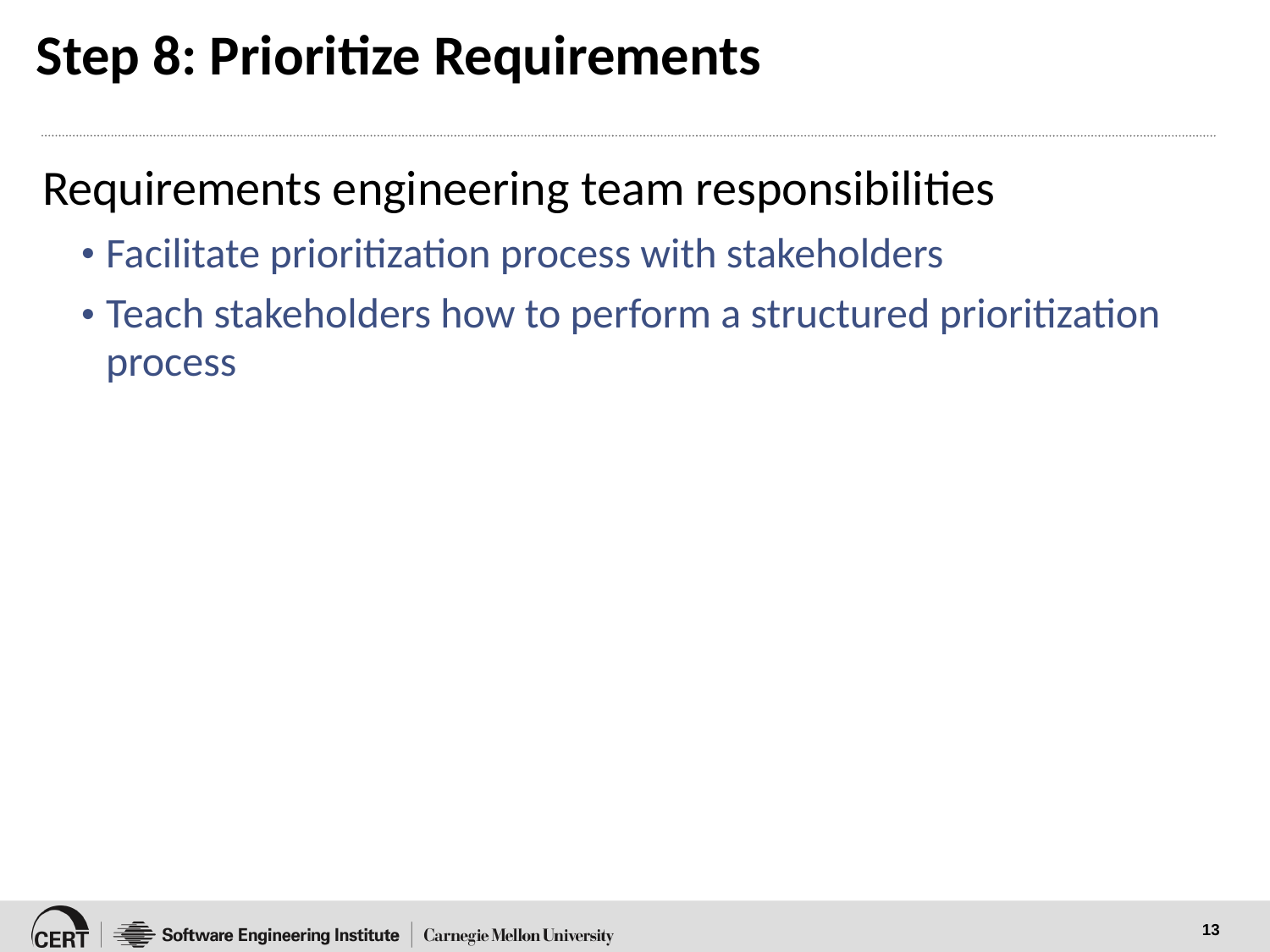

# Step 8: Prioritize Requirements
Requirements engineering team responsibilities
Facilitate prioritization process with stakeholders
Teach stakeholders how to perform a structured prioritization process